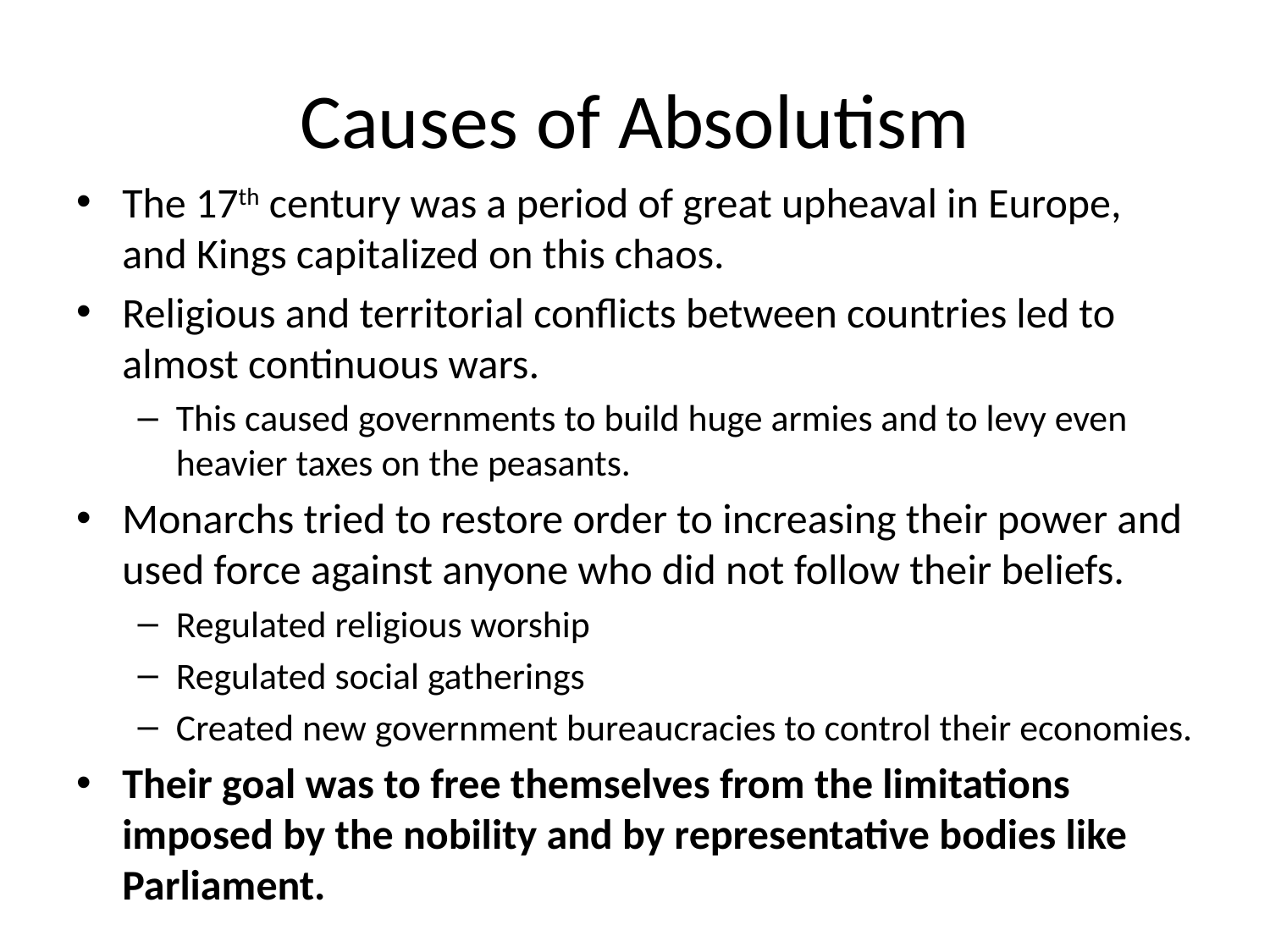

# Causes of Absolutism
The 17th century was a period of great upheaval in Europe, and Kings capitalized on this chaos.
Religious and territorial conflicts between countries led to almost continuous wars.
This caused governments to build huge armies and to levy even heavier taxes on the peasants.
Monarchs tried to restore order to increasing their power and used force against anyone who did not follow their beliefs.
Regulated religious worship
Regulated social gatherings
Created new government bureaucracies to control their economies.
Their goal was to free themselves from the limitations imposed by the nobility and by representative bodies like Parliament.